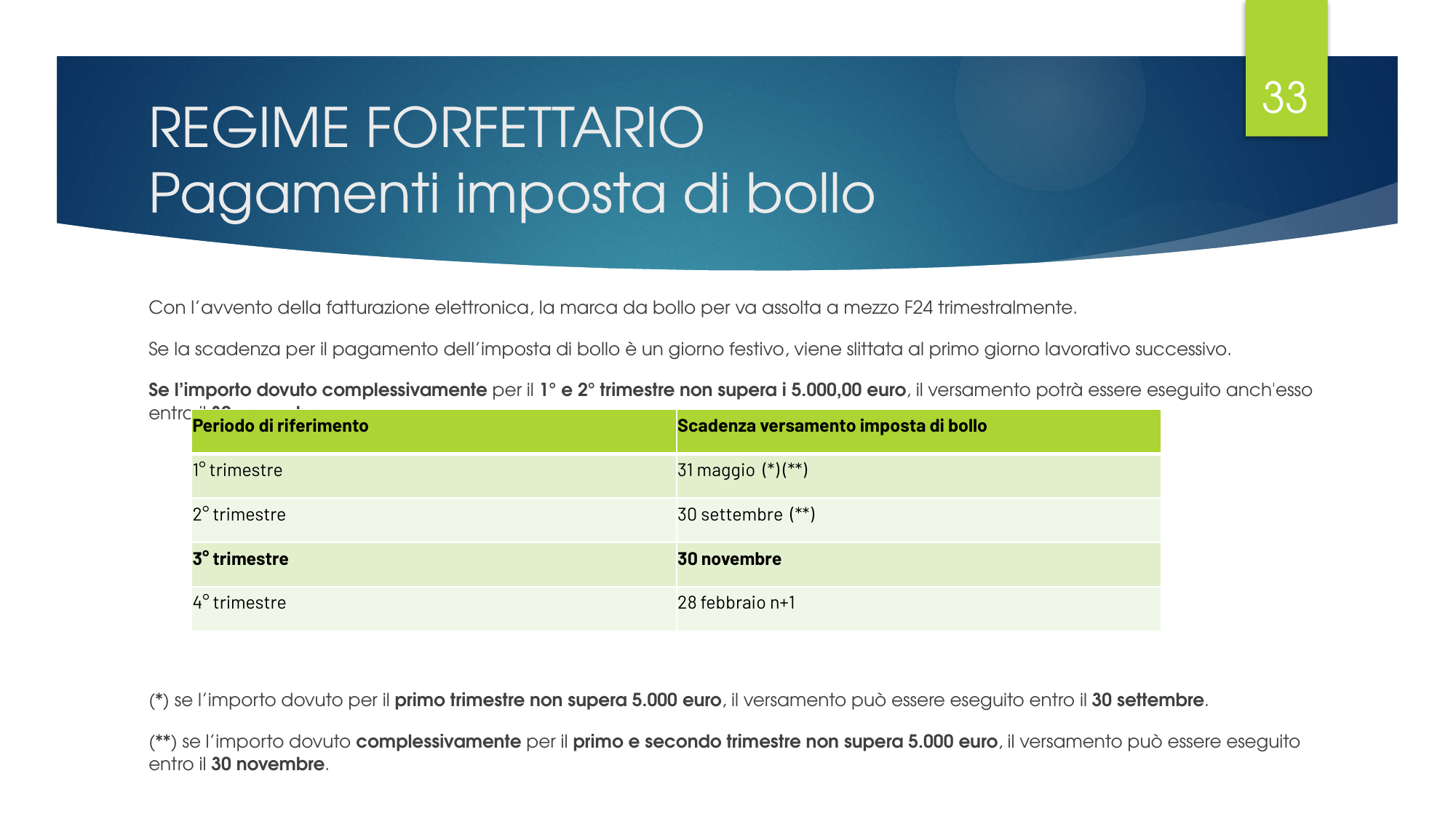

33
# REGIME FORFETTARIO Pagamenti imposta di bollo
Con l’avvento della fatturazione elettronica, la marca da bollo per va assolta a mezzo F24 trimestralmente.
Se la scadenza per il pagamento dell’imposta di bollo è un giorno festivo, viene slittata al primo giorno lavorativo successivo.
Se l’importo dovuto complessivamente per il 1° e 2° trimestre non supera i 5.000,00 euro, il versamento potrà essere eseguito anch'esso entro il 30 novembre.

(*) se l’importo dovuto per il primo trimestre non supera 5.000 euro, il versamento può essere eseguito entro il 30 settembre.
(**) se l’importo dovuto complessivamente per il primo e secondo trimestre non supera 5.000 euro, il versamento può essere eseguito entro il 30 novembre.

| Periodo di riferimento | Scadenza versamento imposta di bollo |
| --- | --- |
| 1° trimestre | 31 maggio (\*) (\*\*) |
| 2° trimestre | 30 settembre (\*\*) |
| 3° trimestre | 30 novembre |
| 4° trimestre | 28 febbraio n+1 |